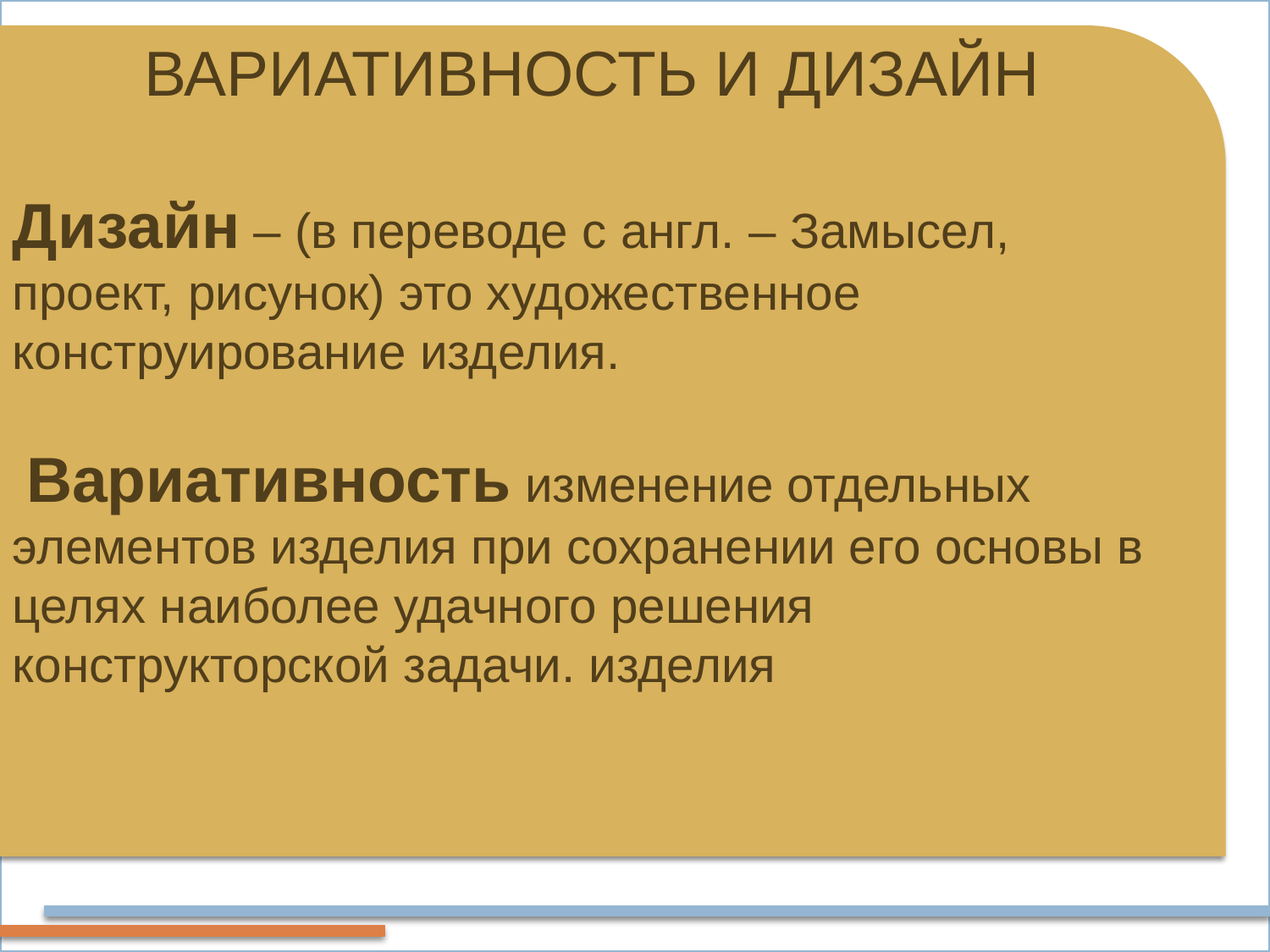

ВАРИАТИВНОСТЬ И ДИЗАЙН

Дизайн – (в переводе с англ. – Замысел, проект, рисунок) это художественное конструирование изделия.

 Вариативность изменение отдельных элементов изделия при сохранении его основы в целях наиболее удачного решения конструкторской задачи. изделия
#